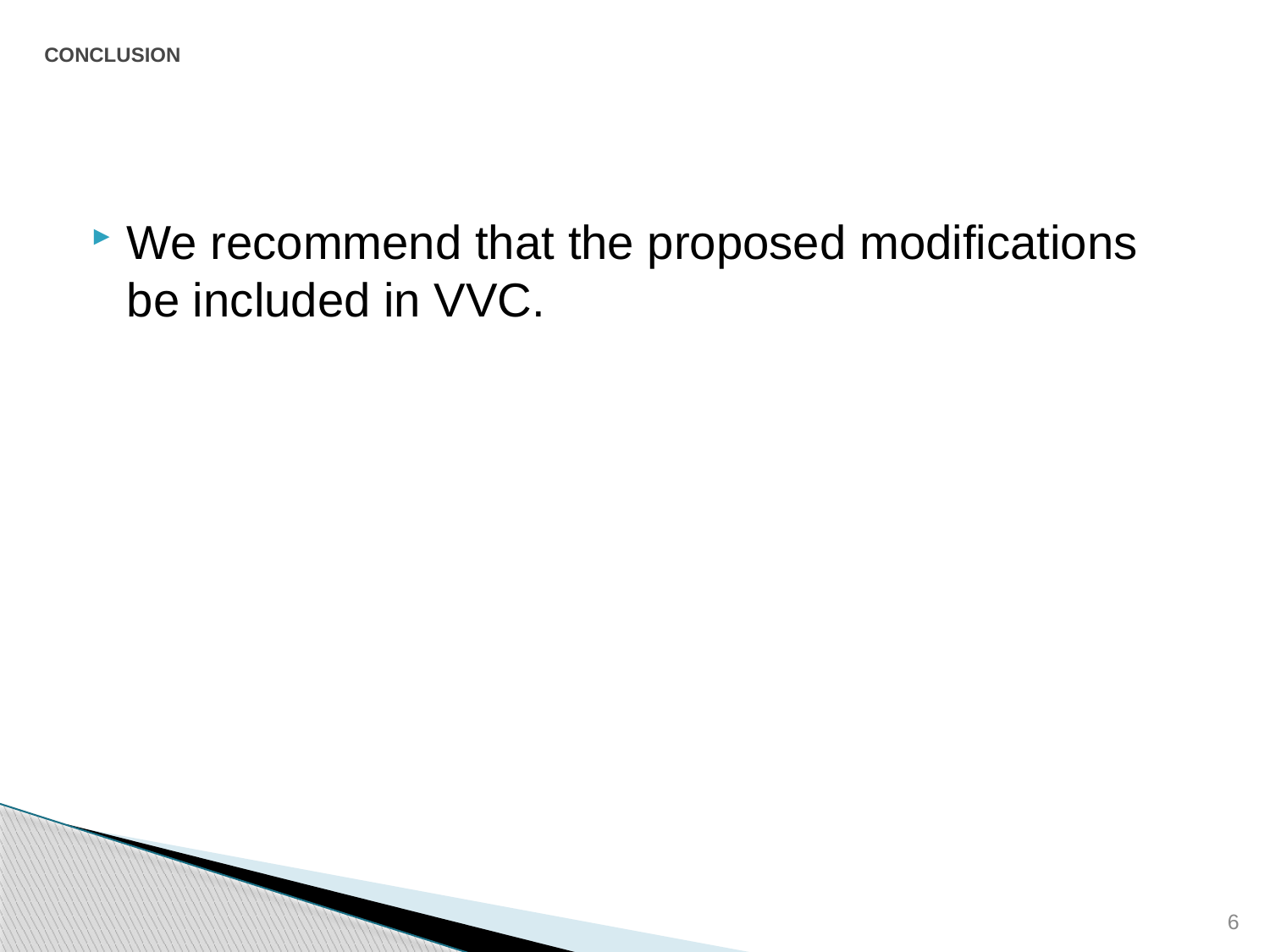

# CONCLUSION
We recommend that the proposed modifications be included in VVC.
6